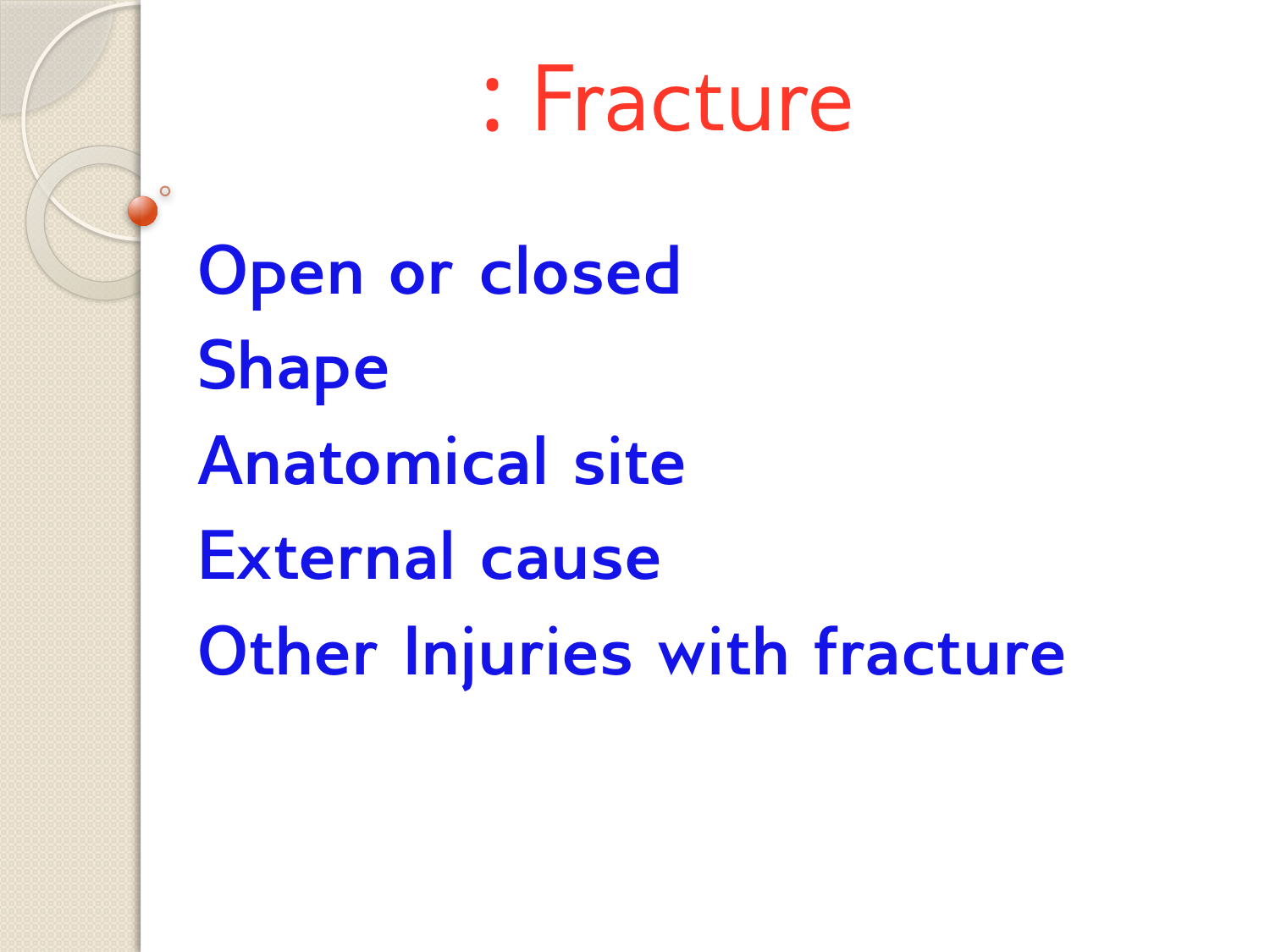

# Fracture :
Open or closed
Shape
Anatomical site
External cause
Other Injuries with fracture